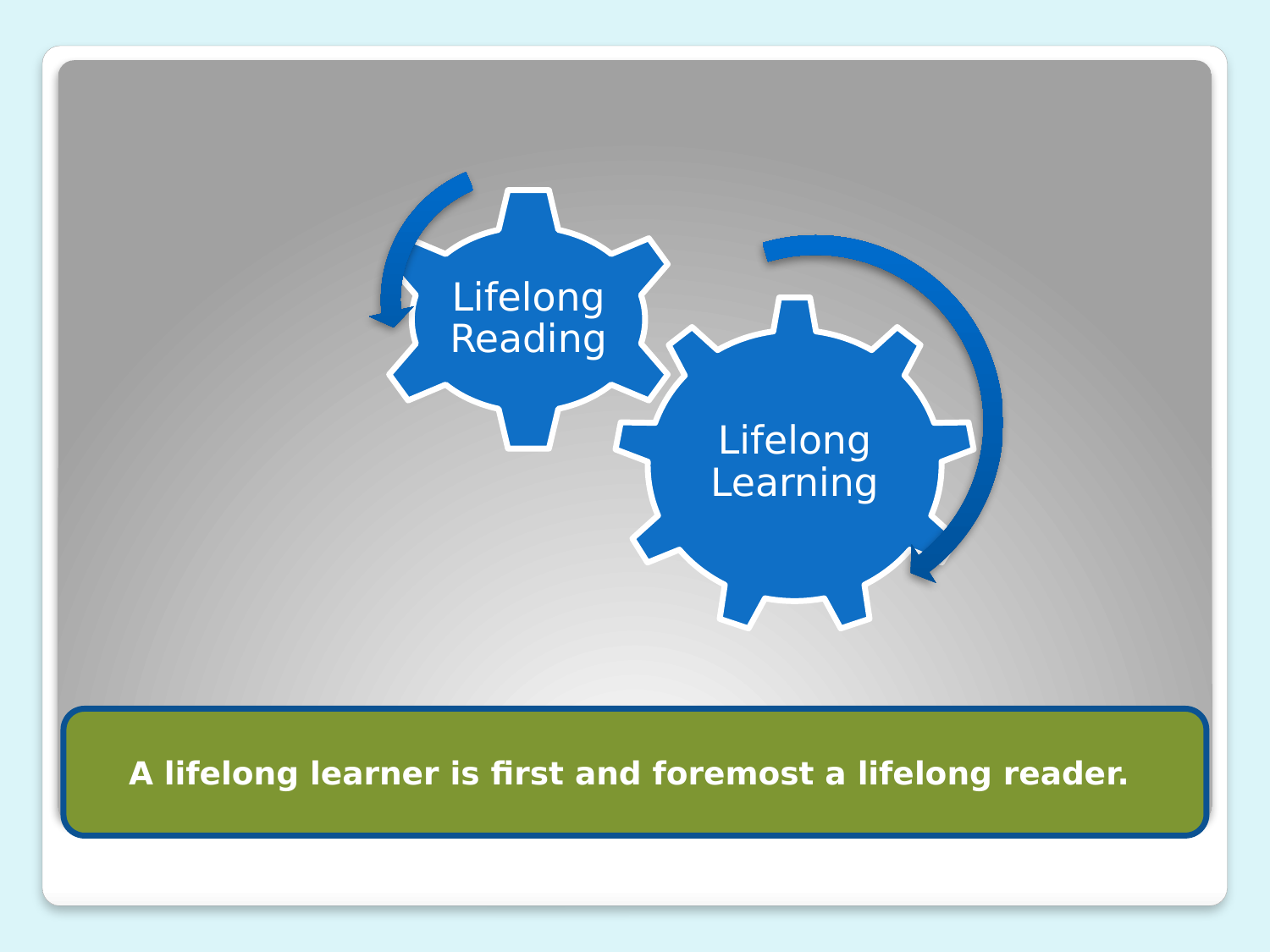

Lifelong Learning
Lifelong Reading
#
A lifelong learner is first and foremost a lifelong reader.